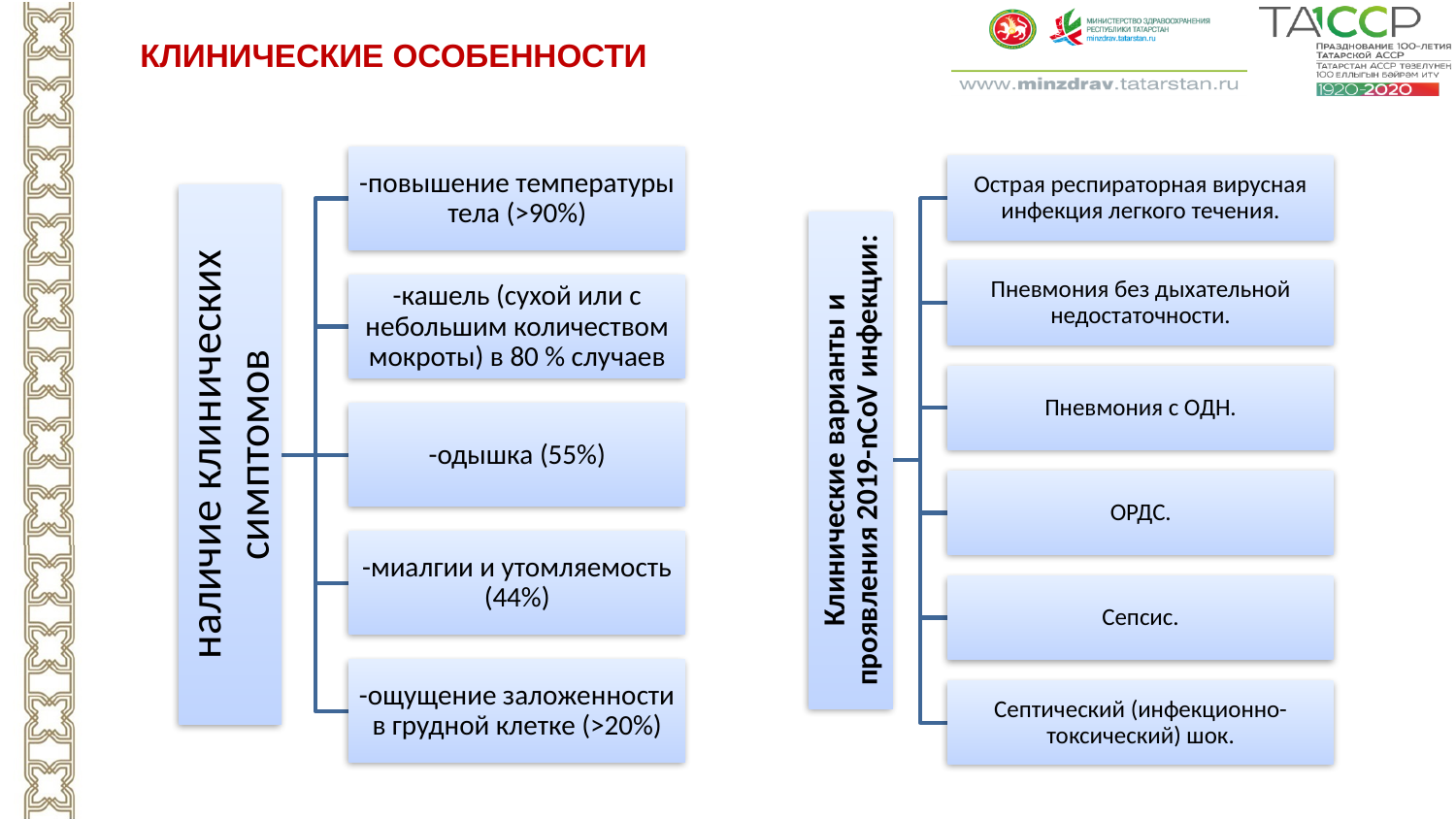

КЛИНИЧЕСКИЕ ОСОБЕННОСТИ

наличие клинических симптомов
-повышение температуры тела (>90%)
-кашель (сухой или с небольшим количеством мокроты) в 80 % случаев
-одышка (55%)
-миалгии и утомляемость (44%)
-ощущение заложенности в грудной клетке (>20%)

Клинические варианты и проявления 2019-nCoV инфекции:
Острая респираторная вирусная инфекция легкого течения.
Пневмония без дыхательной недостаточности.
Пневмония с ОДН.
ОРДС.
Сепсис.
Септический (инфекционно-токсический) шок.